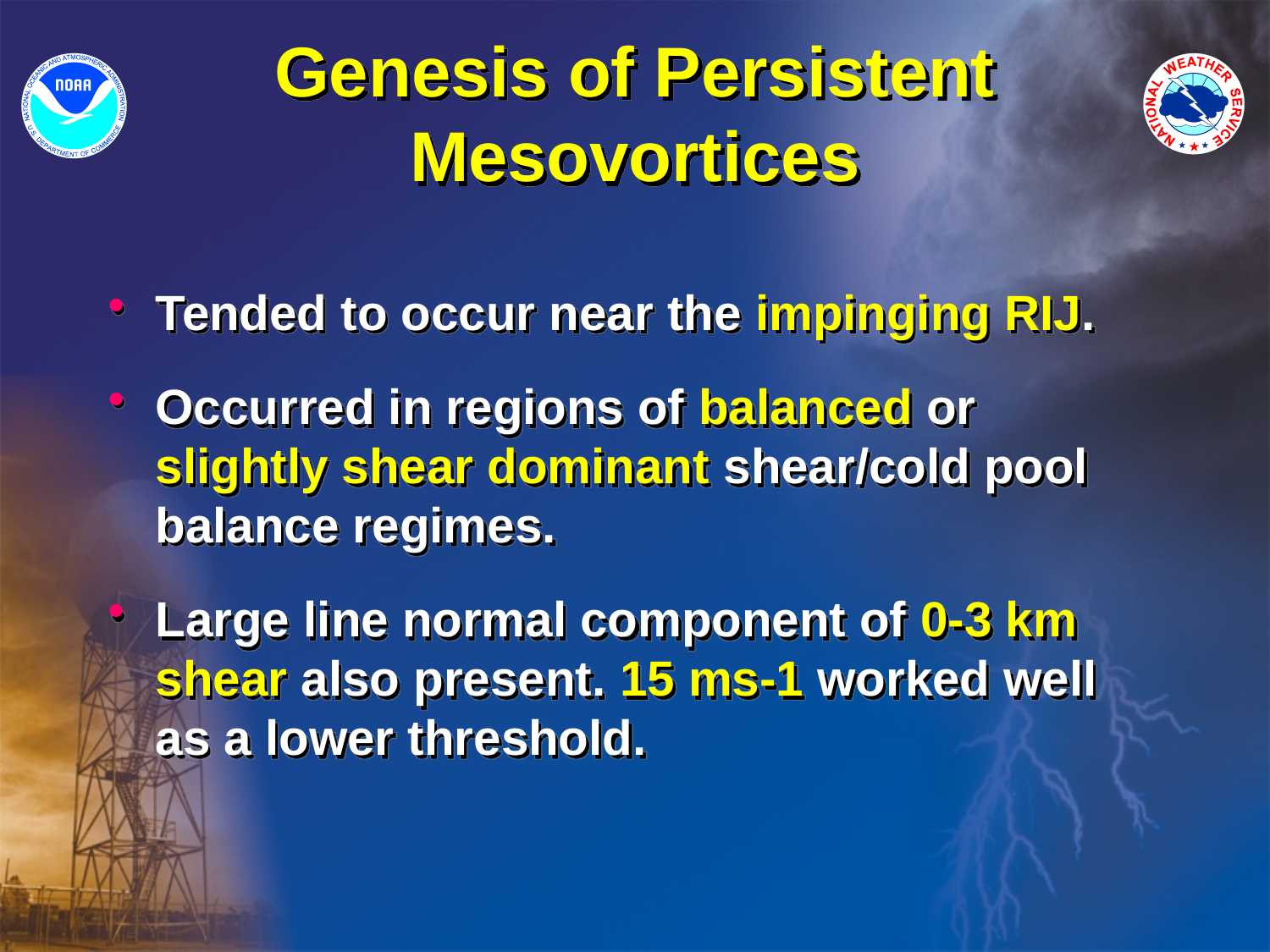

# Genesis of Persistent Mesovortices
Tended to occur near the impinging RIJ.
Occurred in regions of balanced or slightly shear dominant shear/cold pool balance regimes.
Large line normal component of 0-3 km shear also present. 15 ms-1 worked well as a lower threshold.